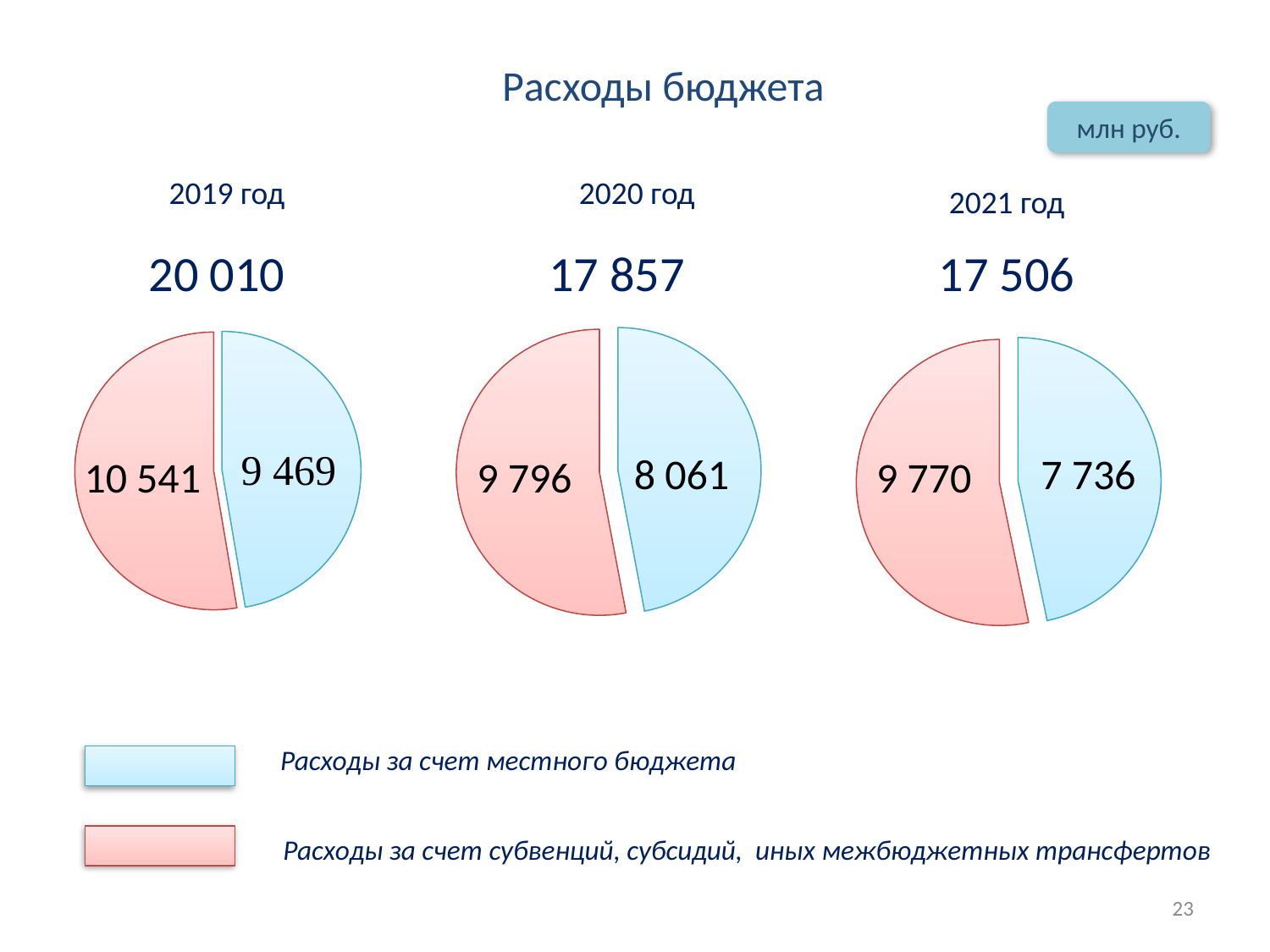

Расходы бюджета
млн руб.
2019 год
2020 год
2021 год
20 010
17 857
17 506

### Chart

| Category | Продажи |
|---|---|
| Программные мероприятия | 9469.0 |
| Непрограммные мероприятия  | 10541.0 |

### Chart

| Category | 2019 |
|---|---|
| Программные мероприятия | 6837.0 |
| Непрограммные мероприятия  | 7704.0 |

### Chart

| Category | Продажи |
|---|---|
| Программные мероприятия | 6779.0 |
| Непрограммные мероприятия  | 7729.0 |
8 061
7 736
9 796
9 770
10 541
Расходы за счет местного бюджета

Расходы за счет субвенций, субсидий,  иных межбюджетных трансфертов
23